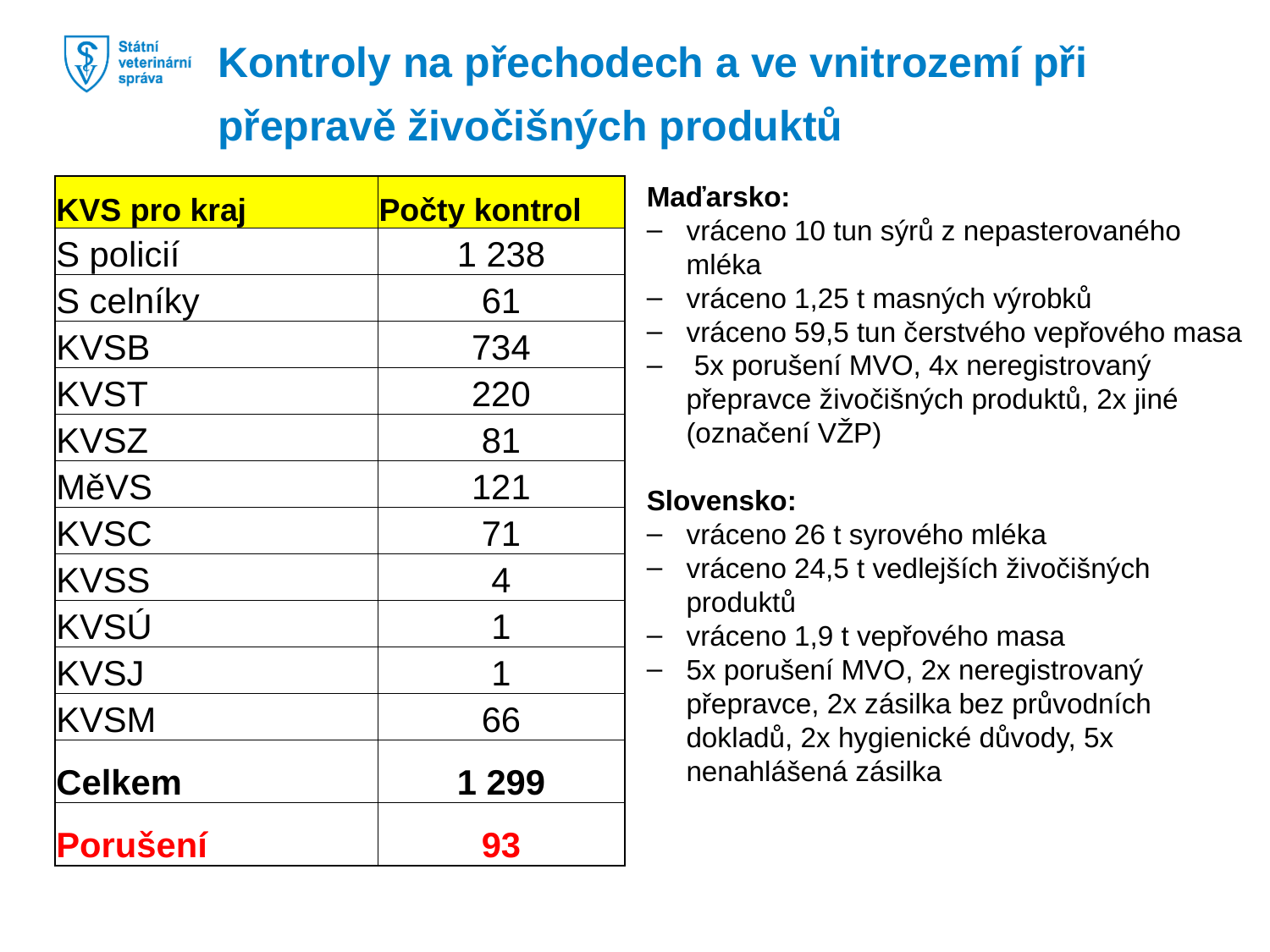

Kontroly na přechodech a ve vnitrozemí při přepravě živočišných produktů
Maďarsko:
vráceno 10 tun sýrů z nepasterovaného mléka
vráceno 1,25 t masných výrobků
vráceno 59,5 tun čerstvého vepřového masa
 5x porušení MVO, 4x neregistrovaný přepravce živočišných produktů, 2x jiné (označení VŽP)

Slovensko:
vráceno 26 t syrového mléka
vráceno 24,5 t vedlejších živočišných produktů
vráceno 1,9 t vepřového masa
5x porušení MVO, 2x neregistrovaný přepravce, 2x zásilka bez průvodních dokladů, 2x hygienické důvody, 5x nenahlášená zásilka
| KVS pro kraj | Počty kontrol |
| --- | --- |
| S policií | 1 238 |
| S celníky | 61 |
| KVSB | 734 |
| KVST | 220 |
| KVSZ | 81 |
| MěVS | 121 |
| KVSC | 71 |
| KVSS | 4 |
| KVSÚ | 1 |
| KVSJ | 1 |
| KVSM | 66 |
| Celkem | 1 299 |
| Porušení | 93 |